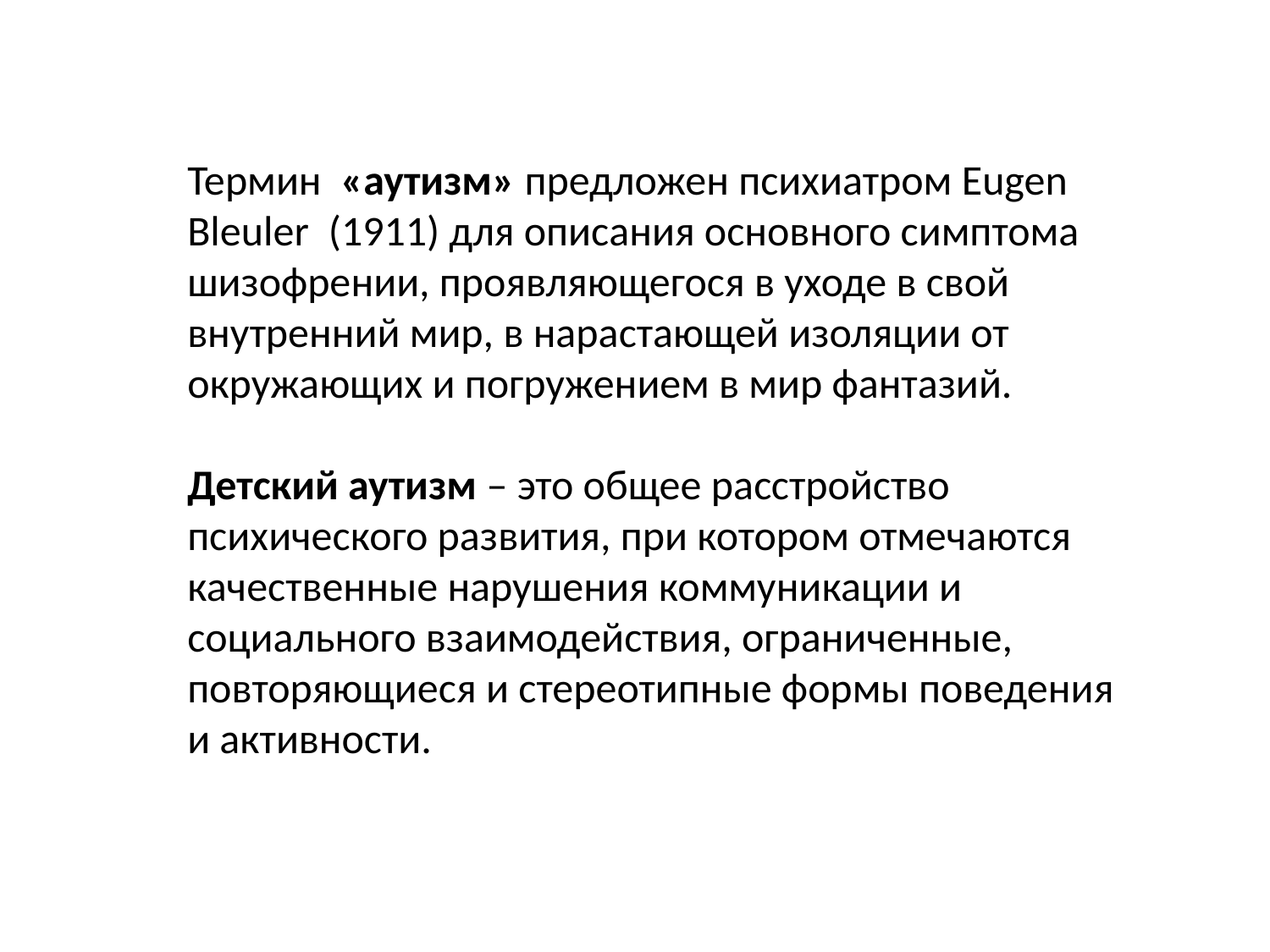

Термин  «аутизм» предложен психиатром Eugen Bleuler  (1911) для описания основного симптома шизофрении, проявляющегося в уходе в свой внутренний мир, в нарастающей изоляции от окружающих и погружением в мир фантазий.

Детский аутизм – это общее расстройство психического развития, при котором отмечаются качественные нарушения коммуникации и социального взаимодействия, ограниченные, повторяющиеся и стереотипные формы поведения и активности.